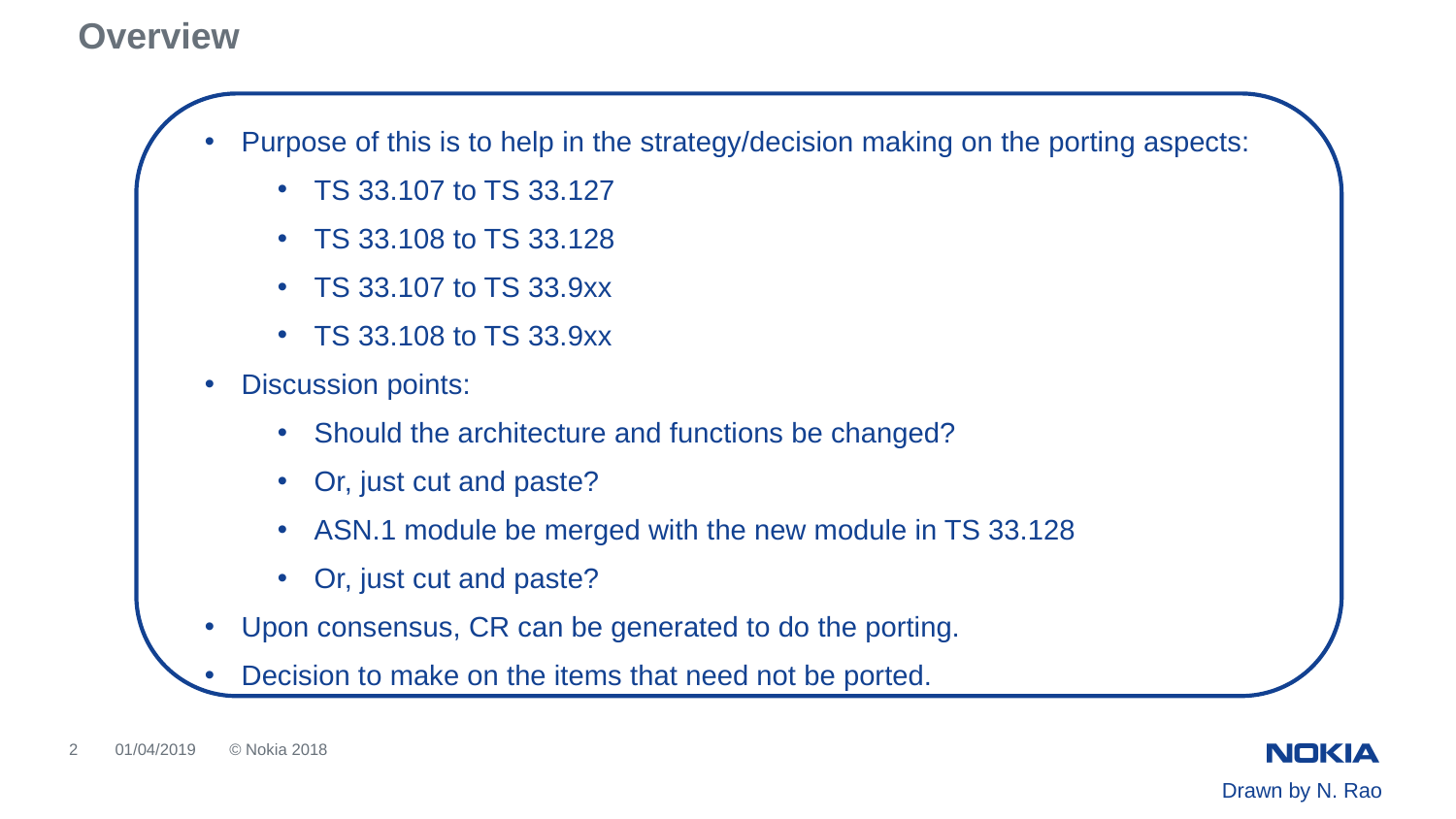

Overview

Purpose of this is to help in the strategy/decision making on the porting aspects:
TS 33.107 to TS 33.127
TS 33.108 to TS 33.128
TS 33.107 to TS 33.9xx
TS 33.108 to TS 33.9xx
Discussion points:
Should the architecture and functions be changed?
Or, just cut and paste?
ASN.1 module be merged with the new module in TS 33.128
Or, just cut and paste?
Upon consensus, CR can be generated to do the porting.
Decision to make on the items that need not be ported.